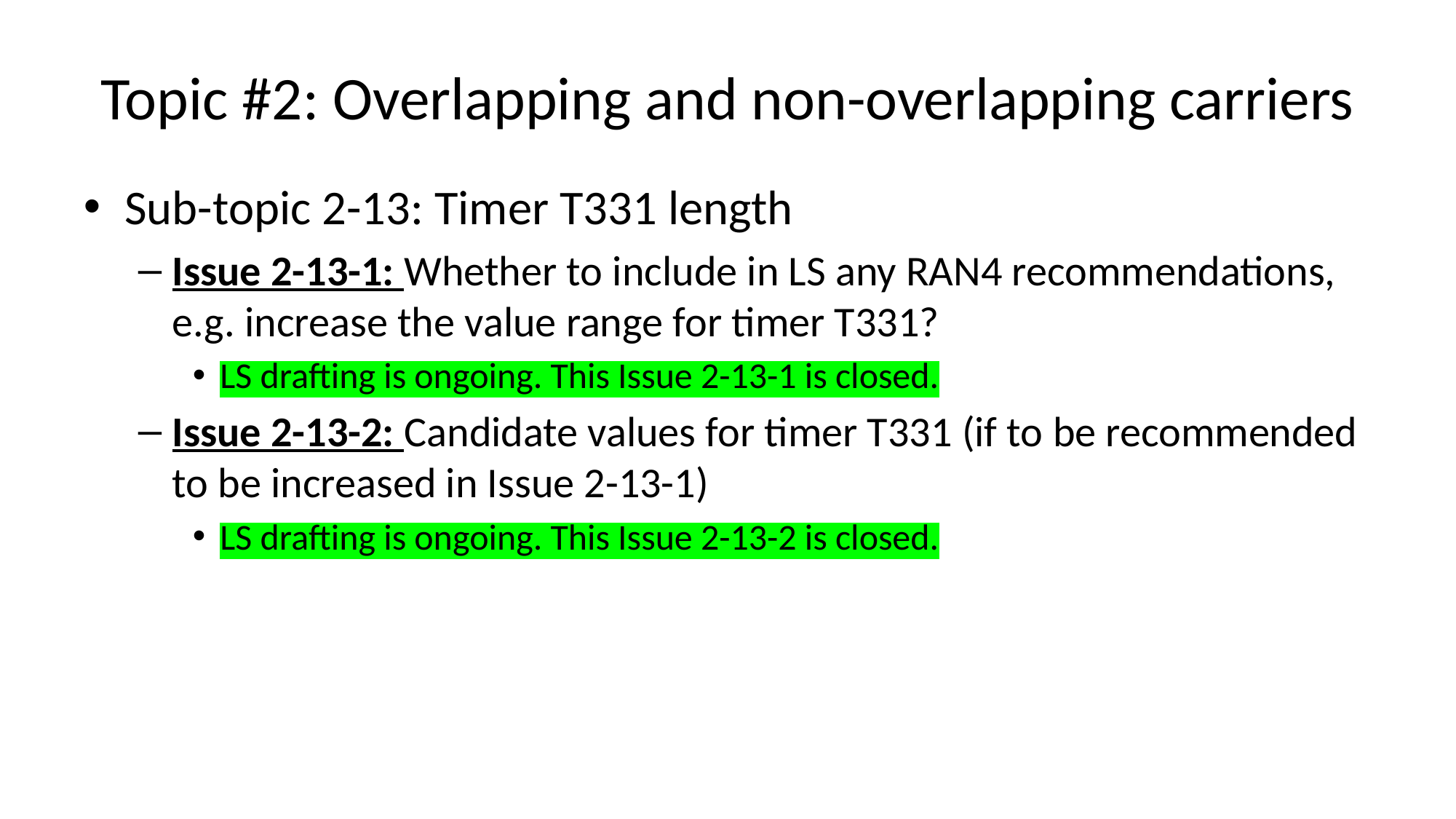

# Topic #2: Overlapping and non-overlapping carriers
Sub-topic 2-13: Timer T331 length
Issue 2-13-1: Whether to include in LS any RAN4 recommendations, e.g. increase the value range for timer T331?
LS drafting is ongoing. This Issue 2-13-1 is closed.
Issue 2-13-2: Candidate values for timer T331 (if to be recommended to be increased in Issue 2-13-1)
LS drafting is ongoing. This Issue 2-13-2 is closed.